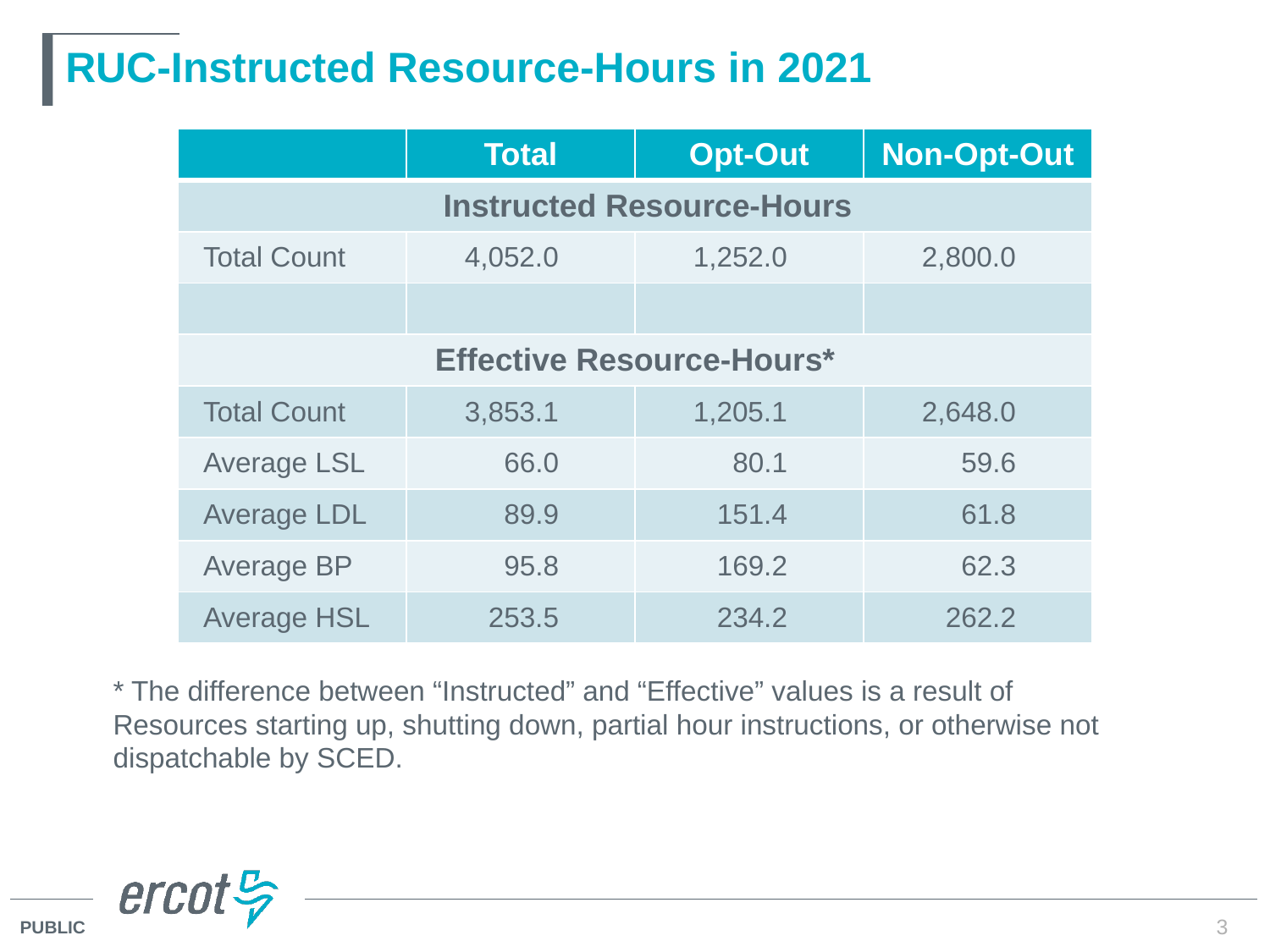

# RUC-Instructed Resource-Hours in 2021
|  | Total | Opt-Out | Non-Opt-Out |
| --- | --- | --- | --- |
| Instructed Resource-Hours |  |  |  |
| Total Count | 4,052.0 | 1,252.0 | 2,800.0 |
|  |  |  |  |
| Effective Resource-Hours\* |  |  |  |
| Total Count | 3,853.1 | 1,205.1 | 2,648.0 |
| Average LSL | 66.0 | 80.1 | 59.6 |
| Average LDL | 89.9 | 151.4 | 61.8 |
| Average BP | 95.8 | 169.2 | 62.3 |
| Average HSL | 253.5 | 234.2 | 262.2 |
* The difference between “Instructed” and “Effective” values is a result of Resources starting up, shutting down, partial hour instructions, or otherwise not dispatchable by SCED.
3